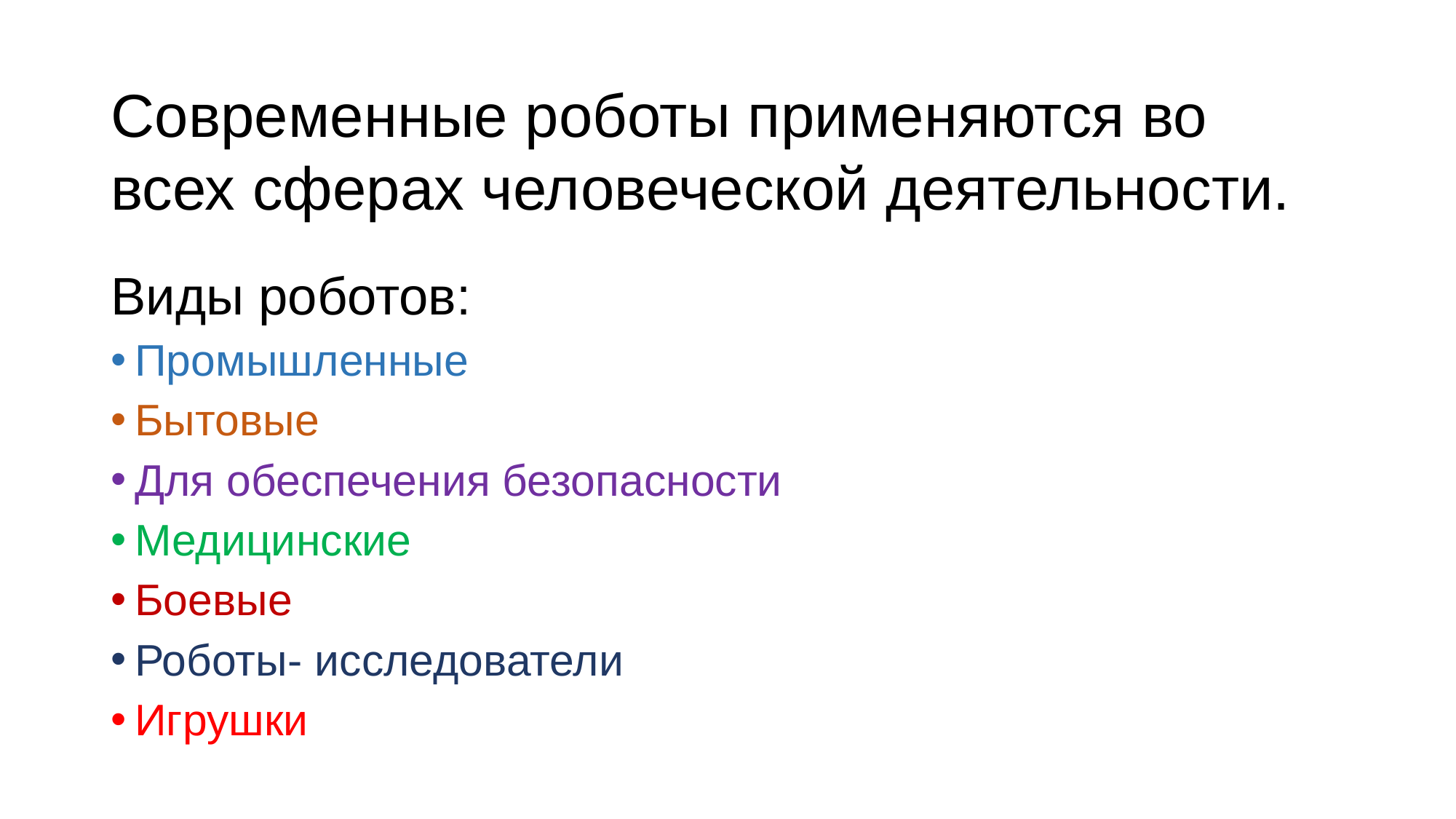

# Современные роботы применяются во всех сферах человеческой деятельности.
Виды роботов:
Промышленные
Бытовые
Для обеспечения безопасности
Медицинские
Боевые
Роботы- исследователи
Игрушки